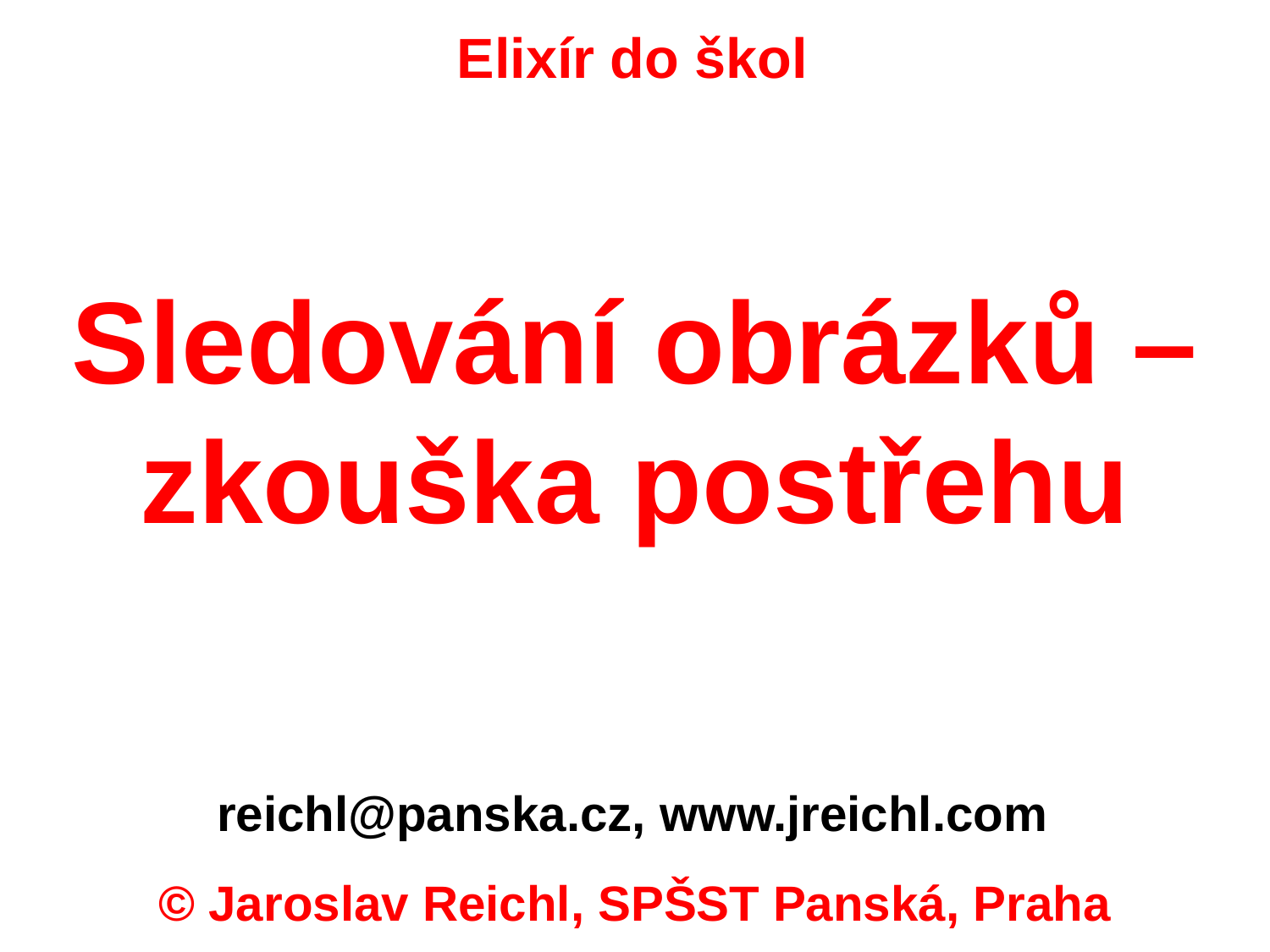

Elixír do škol
Sledování obrázků – zkouška postřehu
reichl@panska.cz, www.jreichl.com
© Jaroslav Reichl, SPŠST Panská, Praha